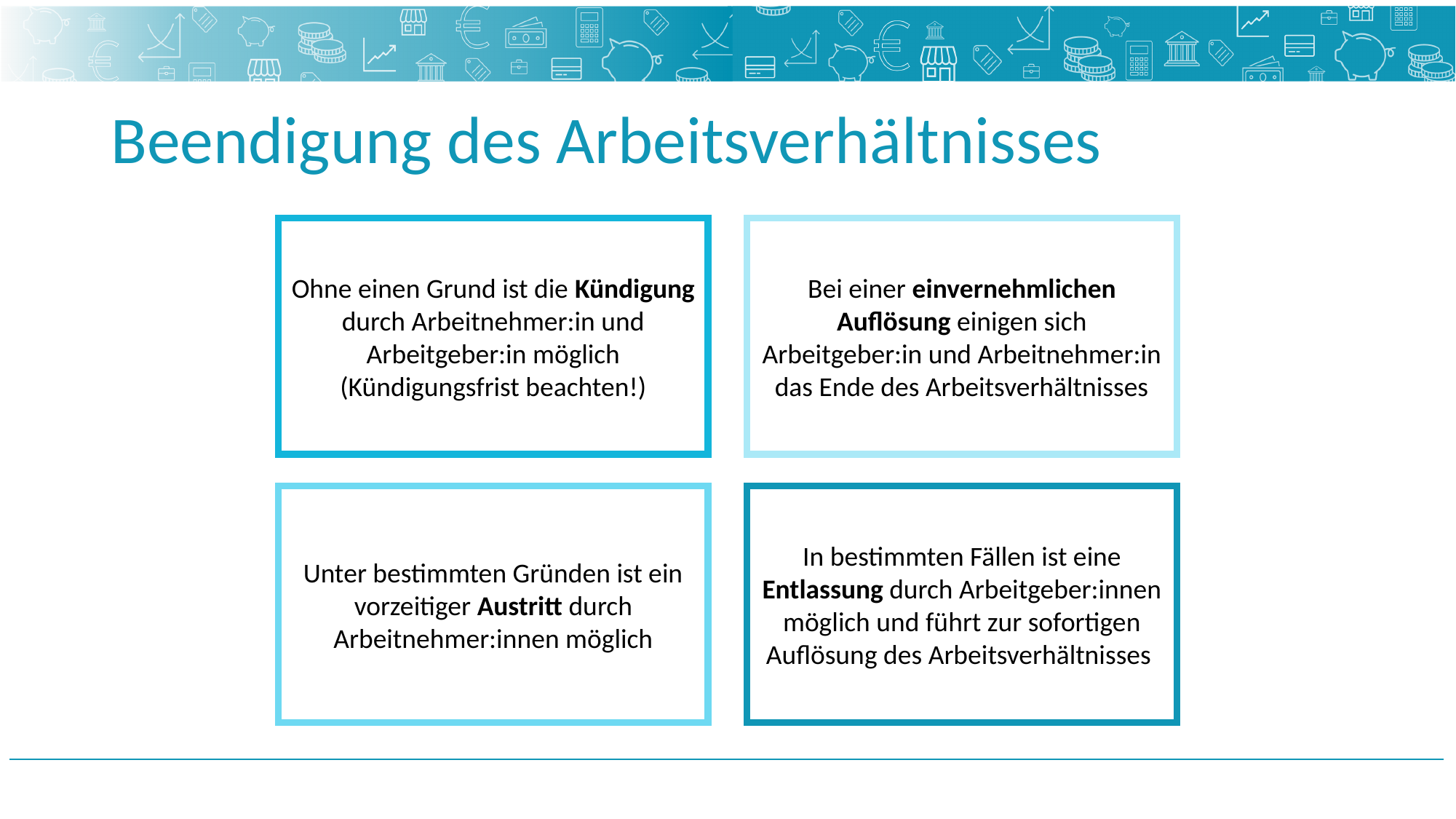

# Beendigung des Arbeitsverhältnisses
Ohne einen Grund ist die Kündigung durch Arbeitnehmer:in und Arbeitgeber:in möglich (Kündigungsfrist beachten!)
Bei einer einvernehmlichen Auflösung einigen sich Arbeitgeber:in und Arbeitnehmer:in das Ende des Arbeitsverhältnisses
Unter bestimmten Gründen ist ein vorzeitiger Austritt durch Arbeitnehmer:innen möglich
In bestimmten Fällen ist eine Entlassung durch Arbeitgeber:innen möglich und führt zur sofortigen Auflösung des Arbeitsverhältnisses